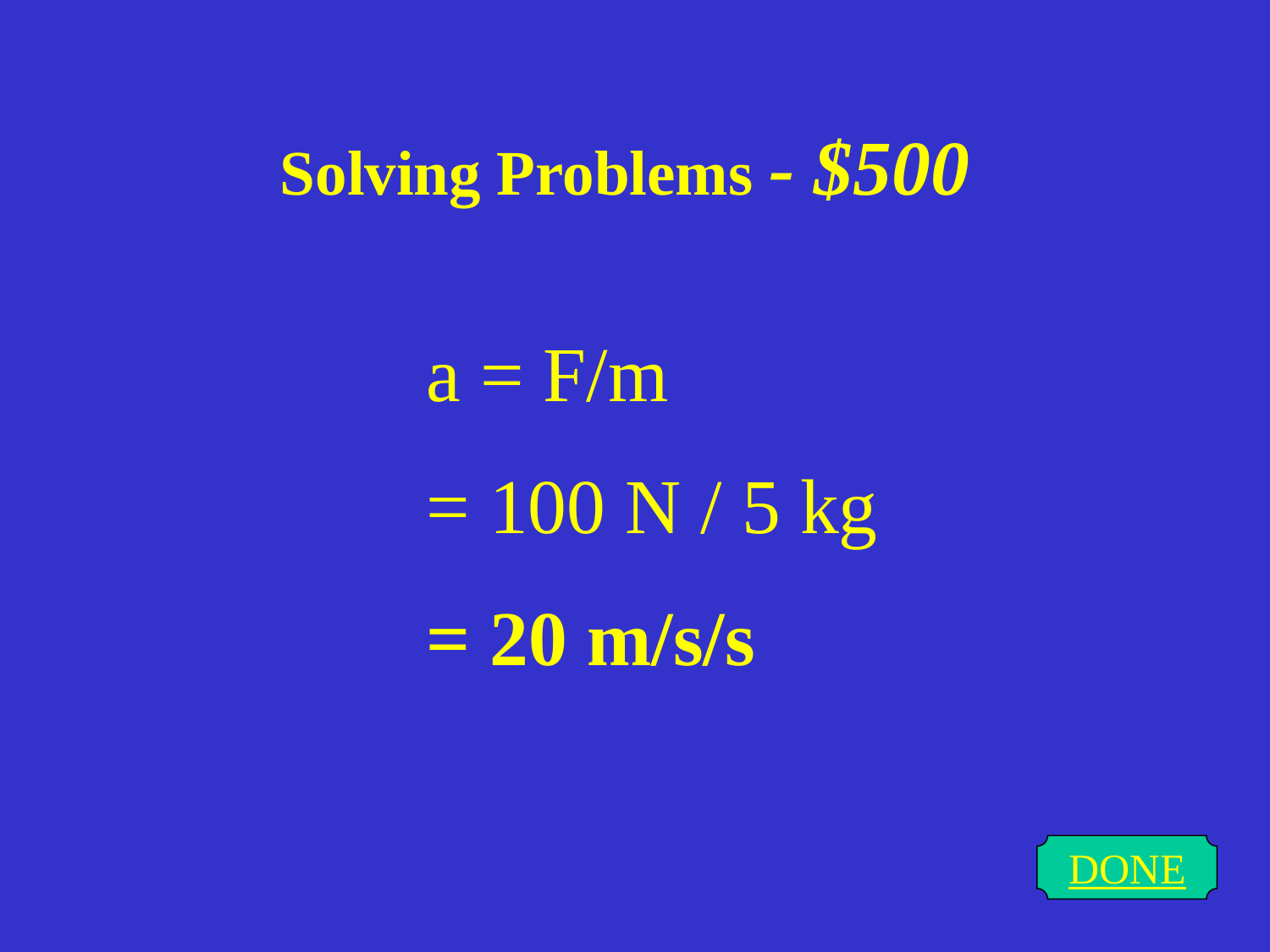

# Solving Problems - $500
a = F/m
= 100 N / 5 kg
= 20 m/s/s

DONE